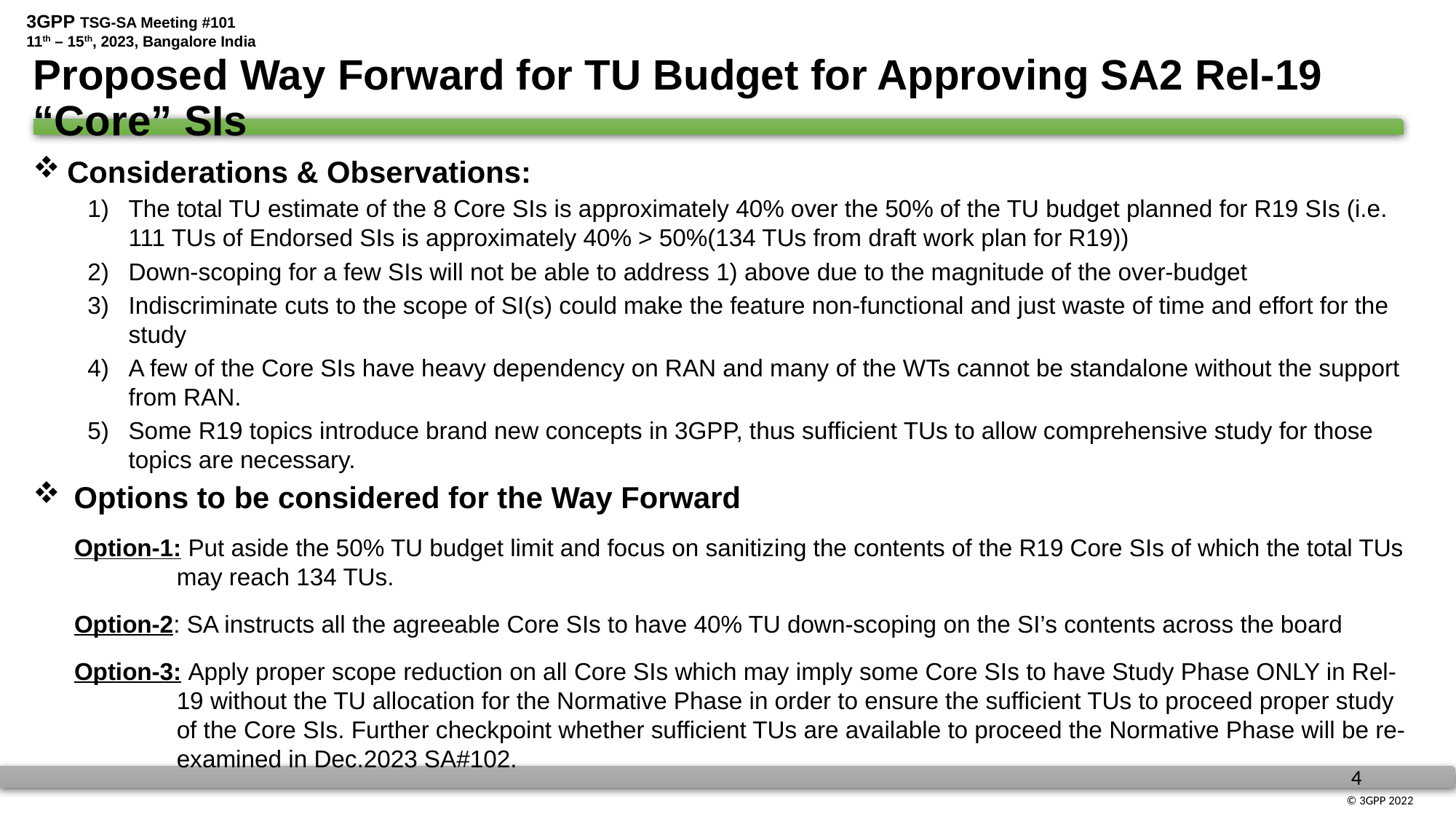

# Proposed Way Forward for TU Budget for Approving SA2 Rel-19 “Core” SIs
Considerations & Observations:
The total TU estimate of the 8 Core SIs is approximately 40% over the 50% of the TU budget planned for R19 SIs (i.e. 111 TUs of Endorsed SIs is approximately 40% > 50%(134 TUs from draft work plan for R19))
Down-scoping for a few SIs will not be able to address 1) above due to the magnitude of the over-budget
Indiscriminate cuts to the scope of SI(s) could make the feature non-functional and just waste of time and effort for the study
A few of the Core SIs have heavy dependency on RAN and many of the WTs cannot be standalone without the support from RAN.
Some R19 topics introduce brand new concepts in 3GPP, thus sufficient TUs to allow comprehensive study for those topics are necessary.
Options to be considered for the Way Forward
Option-1: Put aside the 50% TU budget limit and focus on sanitizing the contents of the R19 Core SIs of which the total TUs may reach 134 TUs.
Option-2: SA instructs all the agreeable Core SIs to have 40% TU down-scoping on the SI’s contents across the board
Option-3: Apply proper scope reduction on all Core SIs which may imply some Core SIs to have Study Phase ONLY in Rel-19 without the TU allocation for the Normative Phase in order to ensure the sufficient TUs to proceed proper study of the Core SIs. Further checkpoint whether sufficient TUs are available to proceed the Normative Phase will be re-examined in Dec.2023 SA#102.